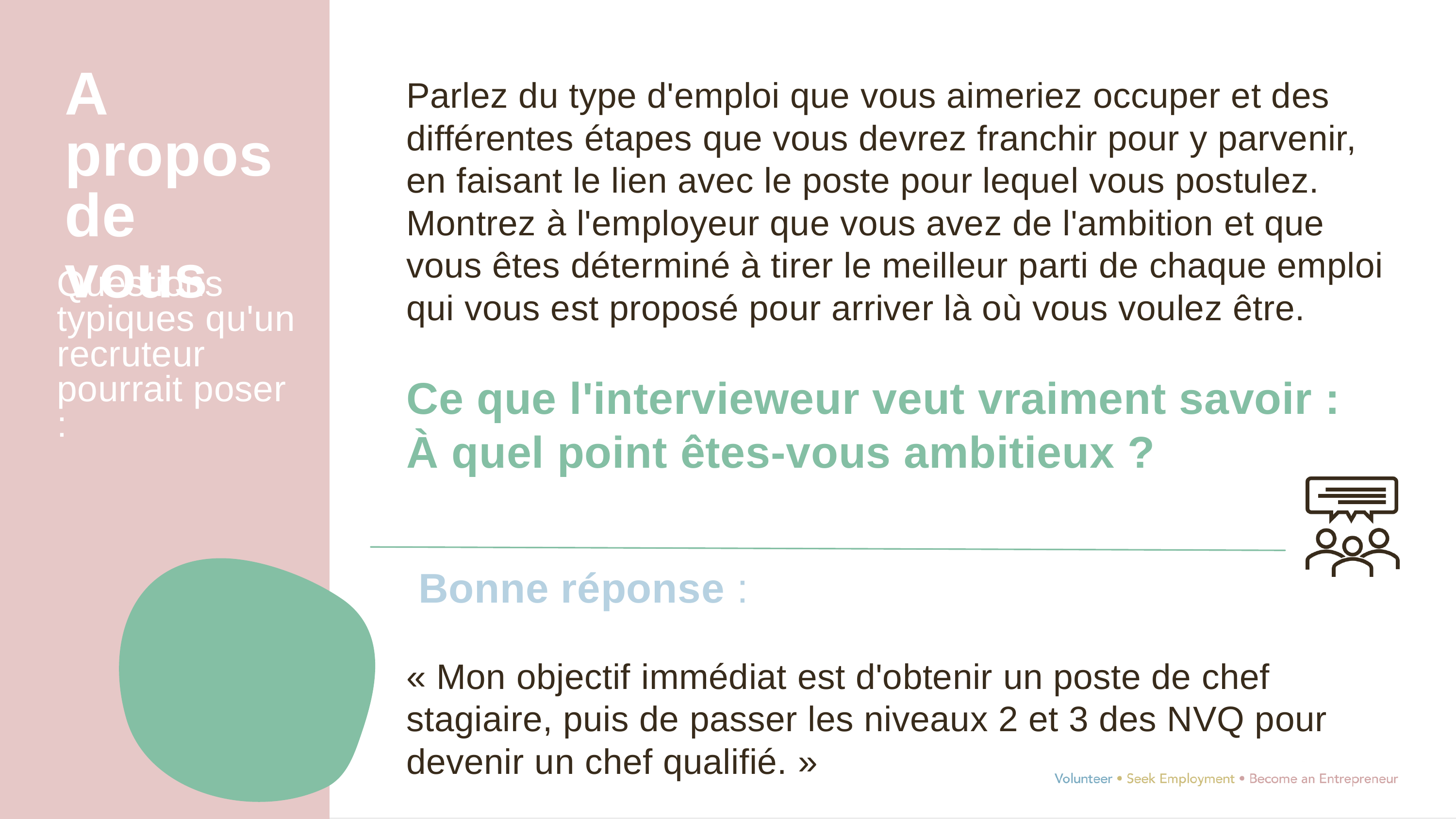

A propos de vous

Parlez du type d'emploi que vous aimeriez occuper et des différentes étapes que vous devrez franchir pour y parvenir, en faisant le lien avec le poste pour lequel vous postulez. Montrez à l'employeur que vous avez de l'ambition et que vous êtes déterminé à tirer le meilleur parti de chaque emploi qui vous est proposé pour arriver là où vous voulez être.

Ce que l'intervieweur veut vraiment savoir :
À quel point êtes-vous ambitieux ?

 Bonne réponse :

« Mon objectif immédiat est d'obtenir un poste de chef stagiaire, puis de passer les niveaux 2 et 3 des NVQ pour devenir un chef qualifié. »

Questions typiques qu'un recruteur pourrait poser :